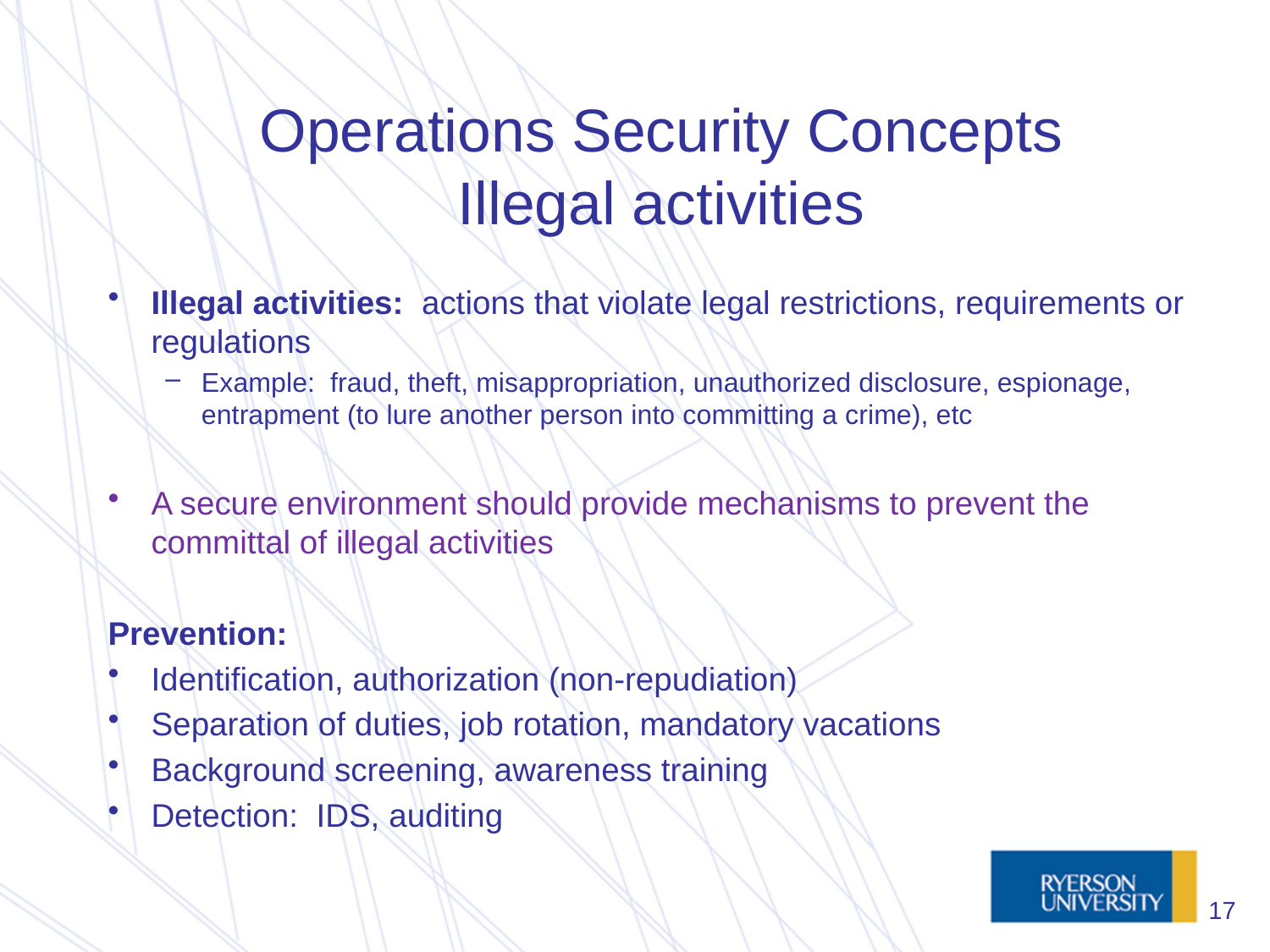

# Operations Security Concepts Illegal activities
Illegal activities:  actions that violate legal restrictions, requirements or regulations
Example:  fraud, theft, misappropriation, unauthorized disclosure, espionage, entrapment (to lure another person into committing a crime), etc

A secure environment should provide mechanisms to prevent the committal of illegal activities

Prevention:
Identification, authorization (non-repudiation)
Separation of duties, job rotation, mandatory vacations
Background screening, awareness training
Detection:  IDS, auditing

17